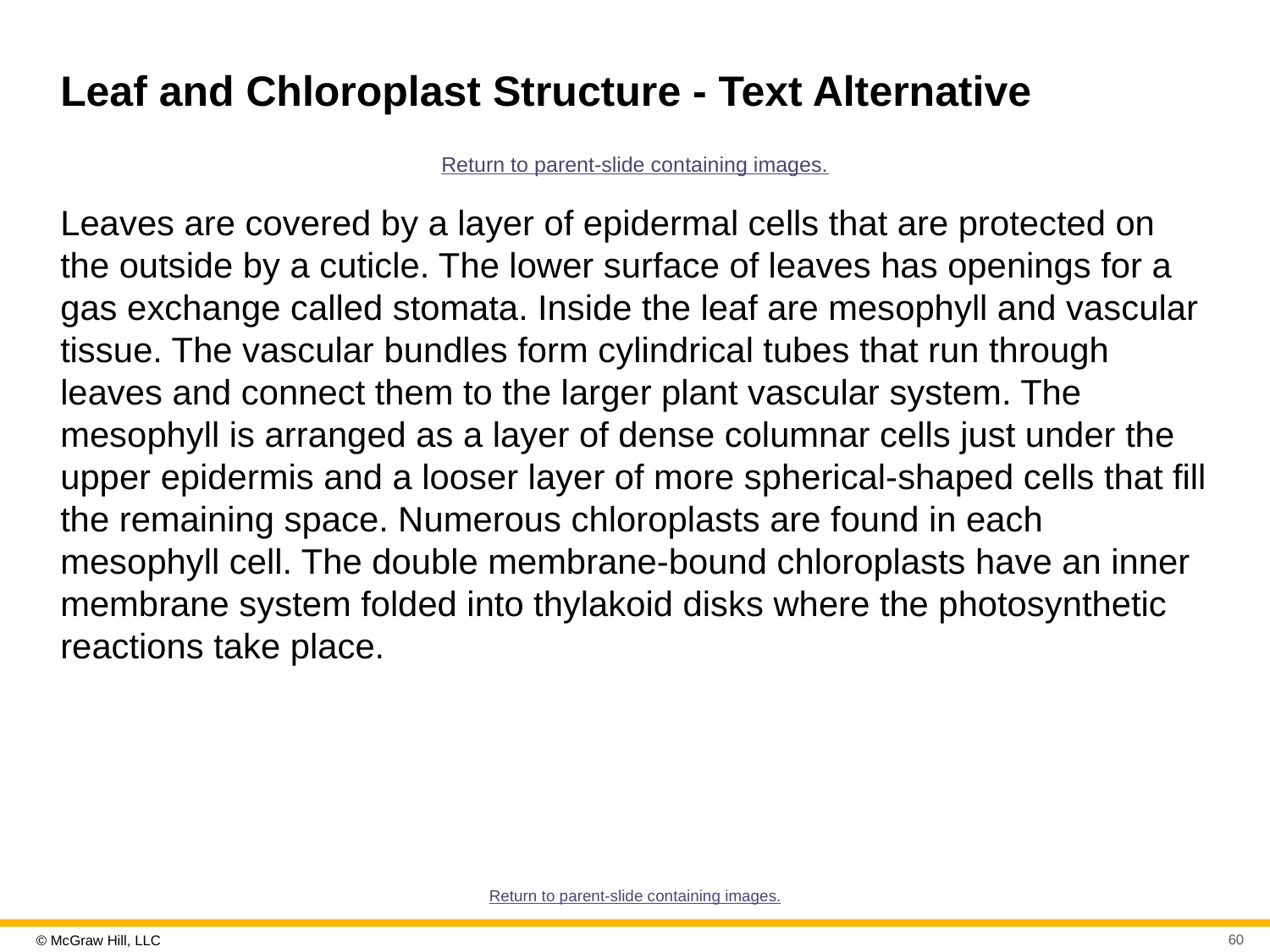

# Leaf and Chloroplast Structure - Text Alternative
Return to parent-slide containing images.
Leaves are covered by a layer of epidermal cells that are protected on the outside by a cuticle. The lower surface of leaves has openings for a gas exchange called stomata. Inside the leaf are mesophyll and vascular tissue. The vascular bundles form cylindrical tubes that run through leaves and connect them to the larger plant vascular system. The mesophyll is arranged as a layer of dense columnar cells just under the upper epidermis and a looser layer of more spherical-shaped cells that fill the remaining space. Numerous chloroplasts are found in each mesophyll cell. The double membrane-bound chloroplasts have an inner membrane system folded into thylakoid disks where the photosynthetic reactions take place.
Return to parent-slide containing images.
60